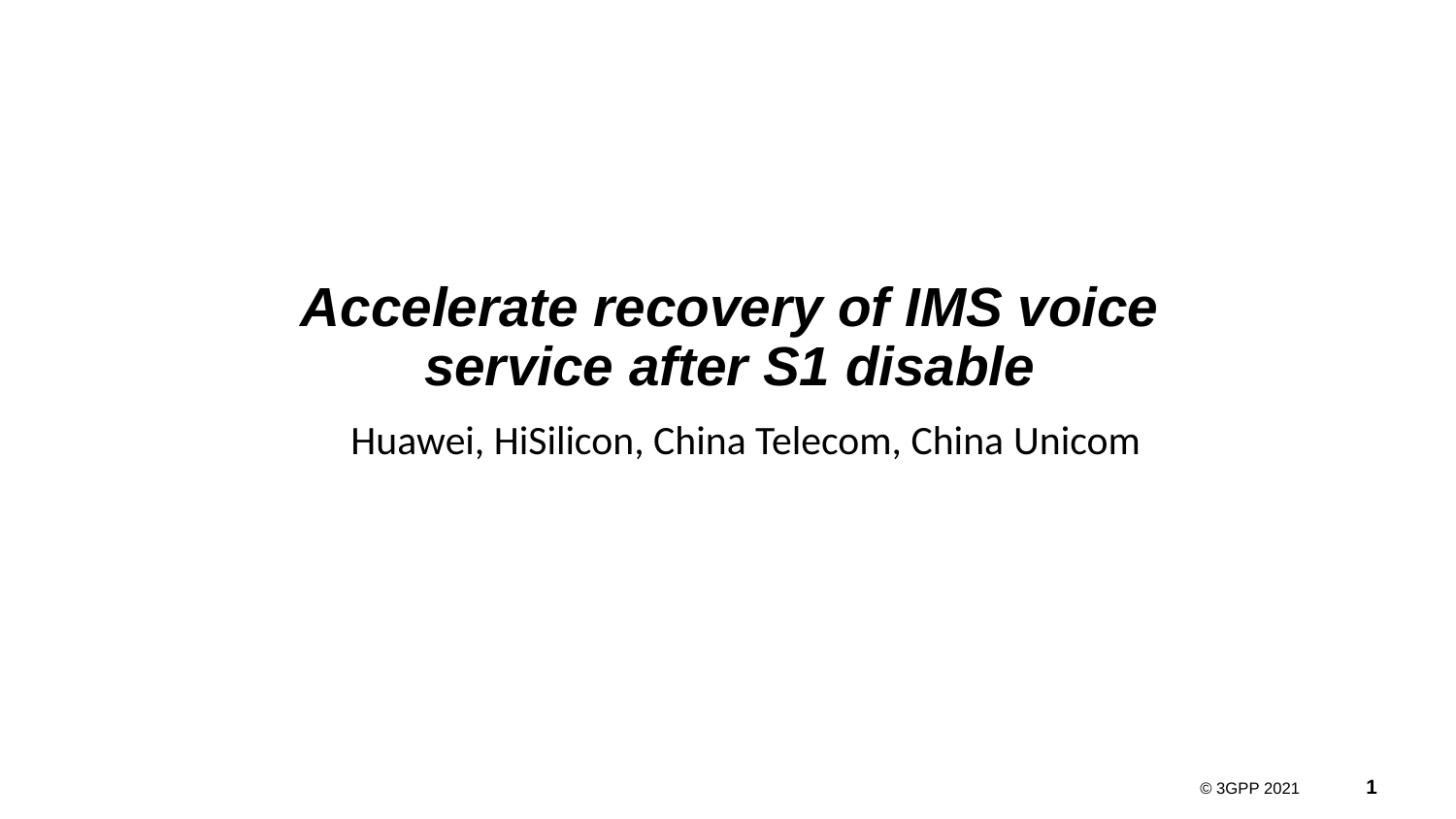

# Accelerate recovery of IMS voice service after S1 disable
Huawei, HiSilicon, China Telecom, China Unicom